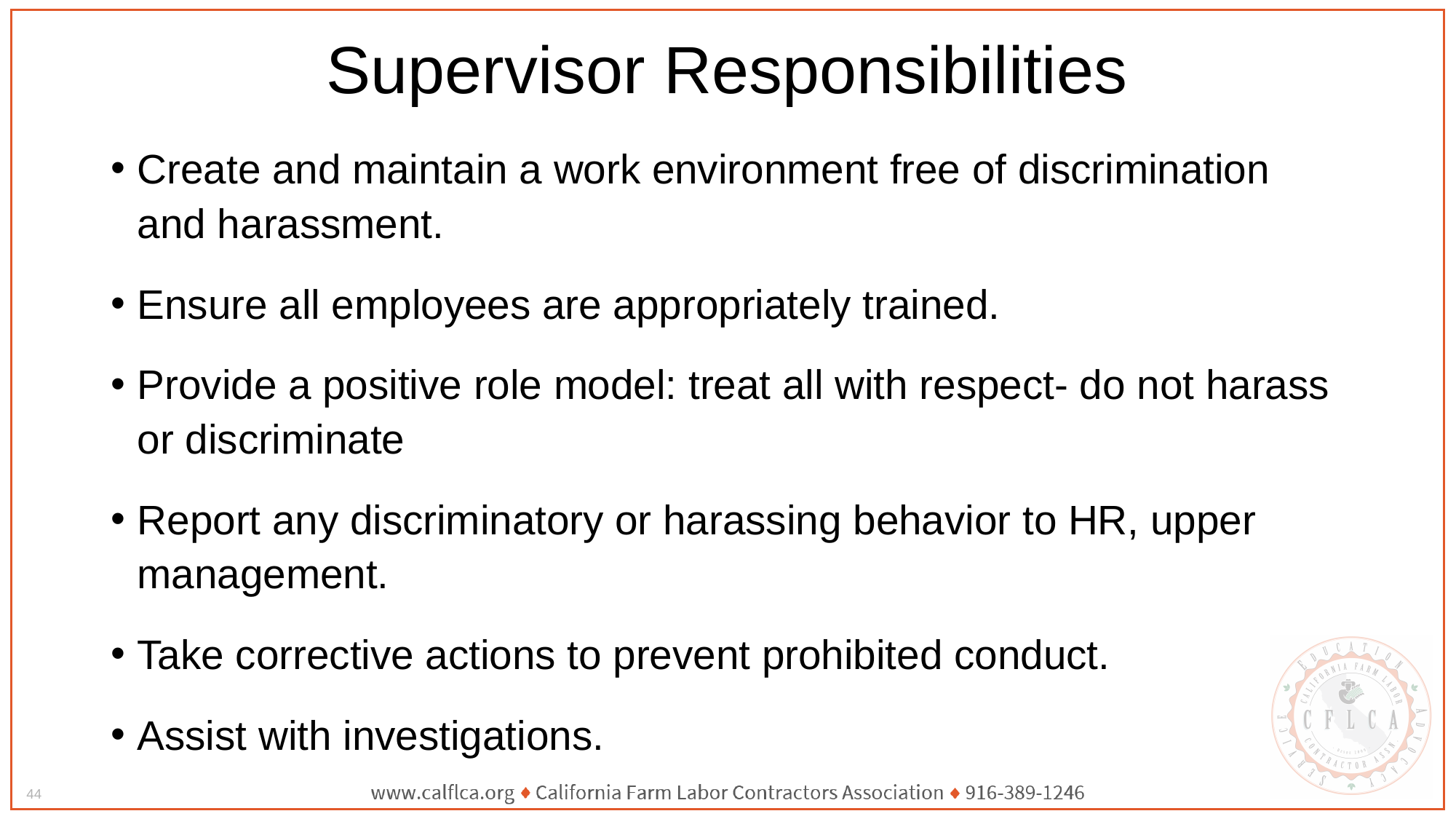

# Supervisor Responsibilities
Create and maintain a work environment free of discrimination and harassment.
Ensure all employees are appropriately trained.
Provide a positive role model: treat all with respect- do not harass or discriminate
Report any discriminatory or harassing behavior to HR, upper management.
Take corrective actions to prevent prohibited conduct.
Assist with investigations.
44